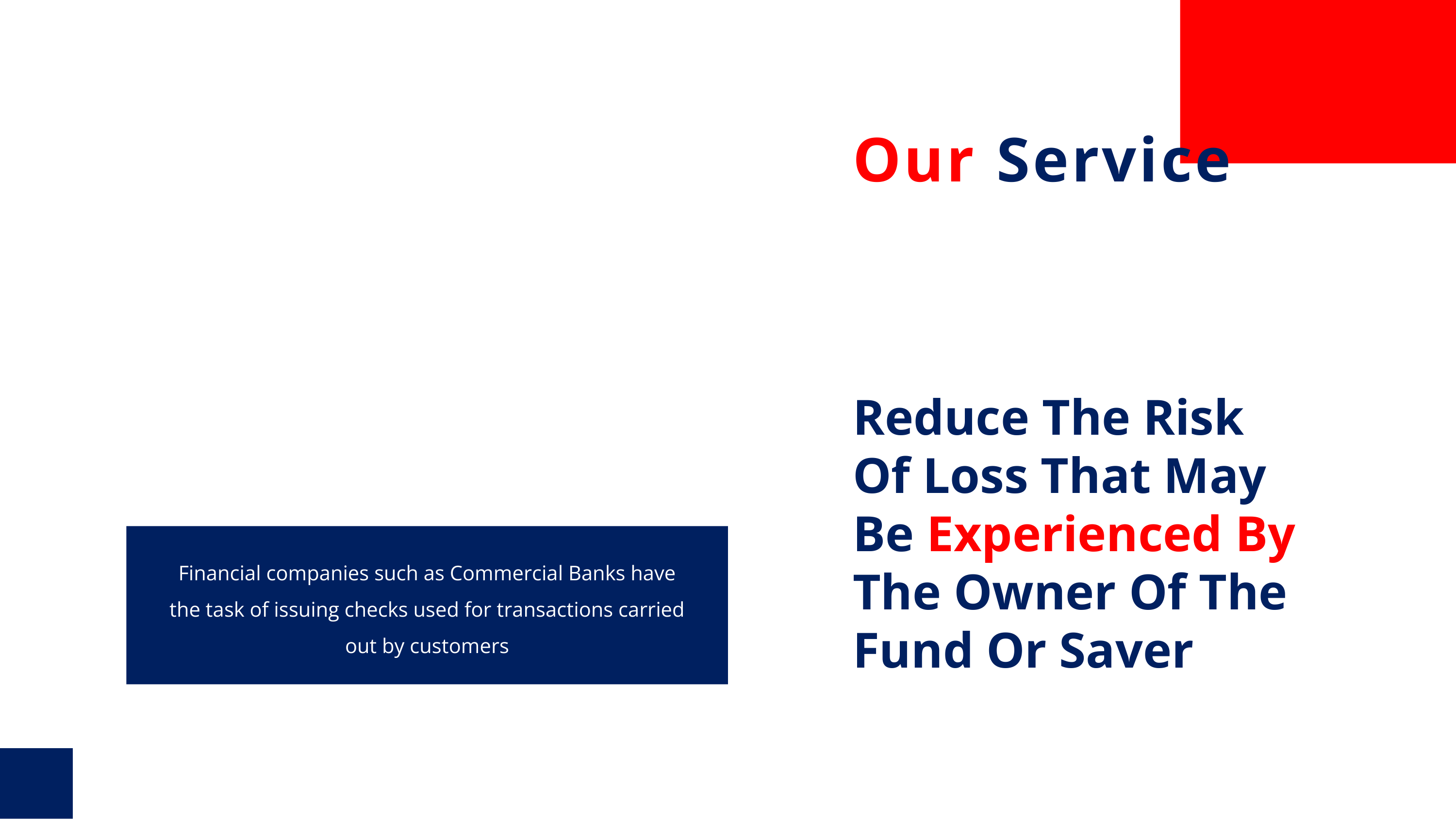

Our Service
Reduce The Risk Of Loss That May Be Experienced By The Owner Of The Fund Or Saver

Financial companies such as Commercial Banks have the task of issuing checks used for transactions carried out by customers